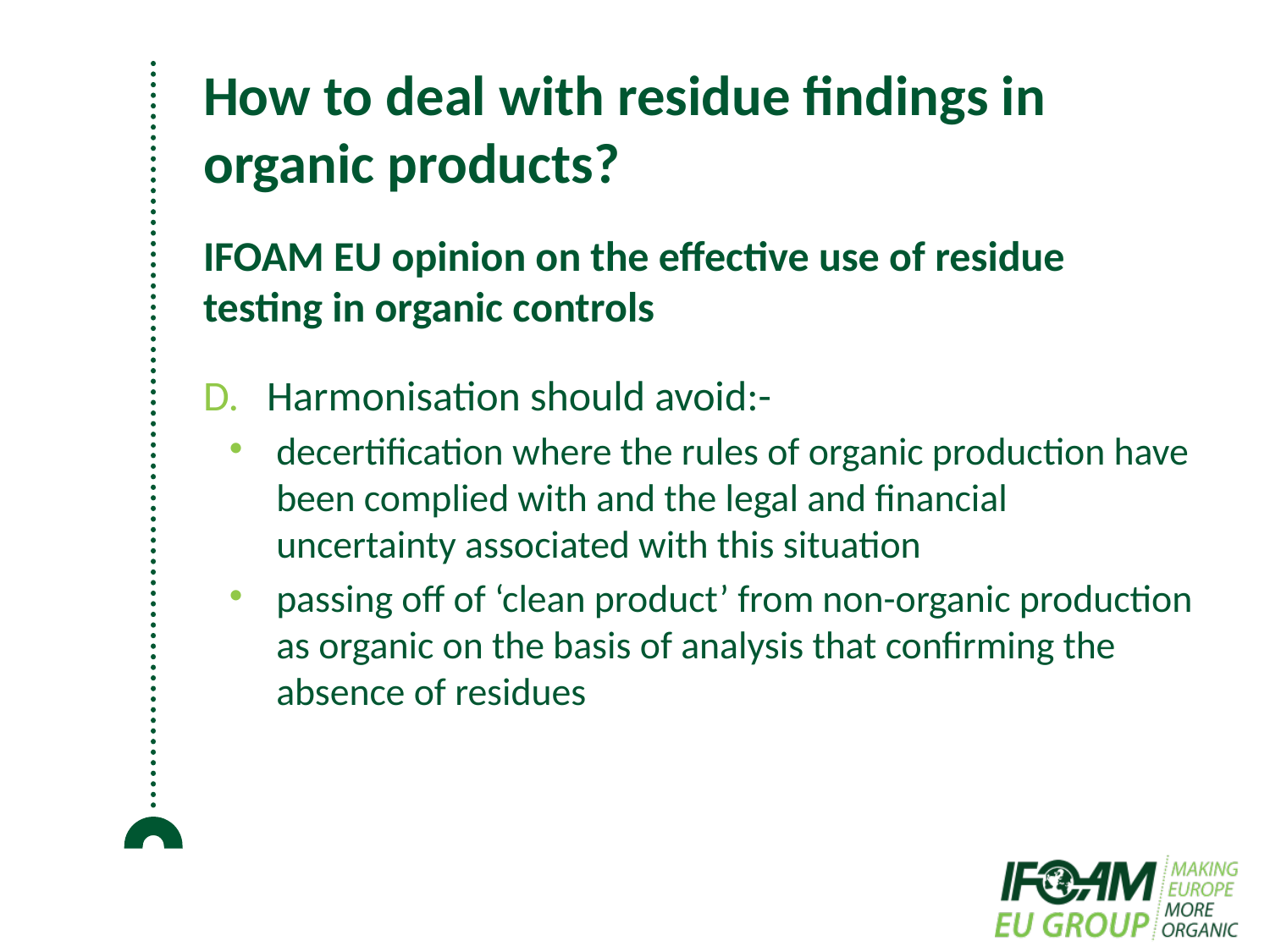

# How to deal with residue findings in organic products?
IFOAM EU opinion on the effective use of residue testing in organic controls

Harmonisation should avoid:-
decertification where the rules of organic production have been complied with and the legal and financial uncertainty associated with this situation
passing off of ‘clean product’ from non-organic production as organic on the basis of analysis that confirming the absence of residues